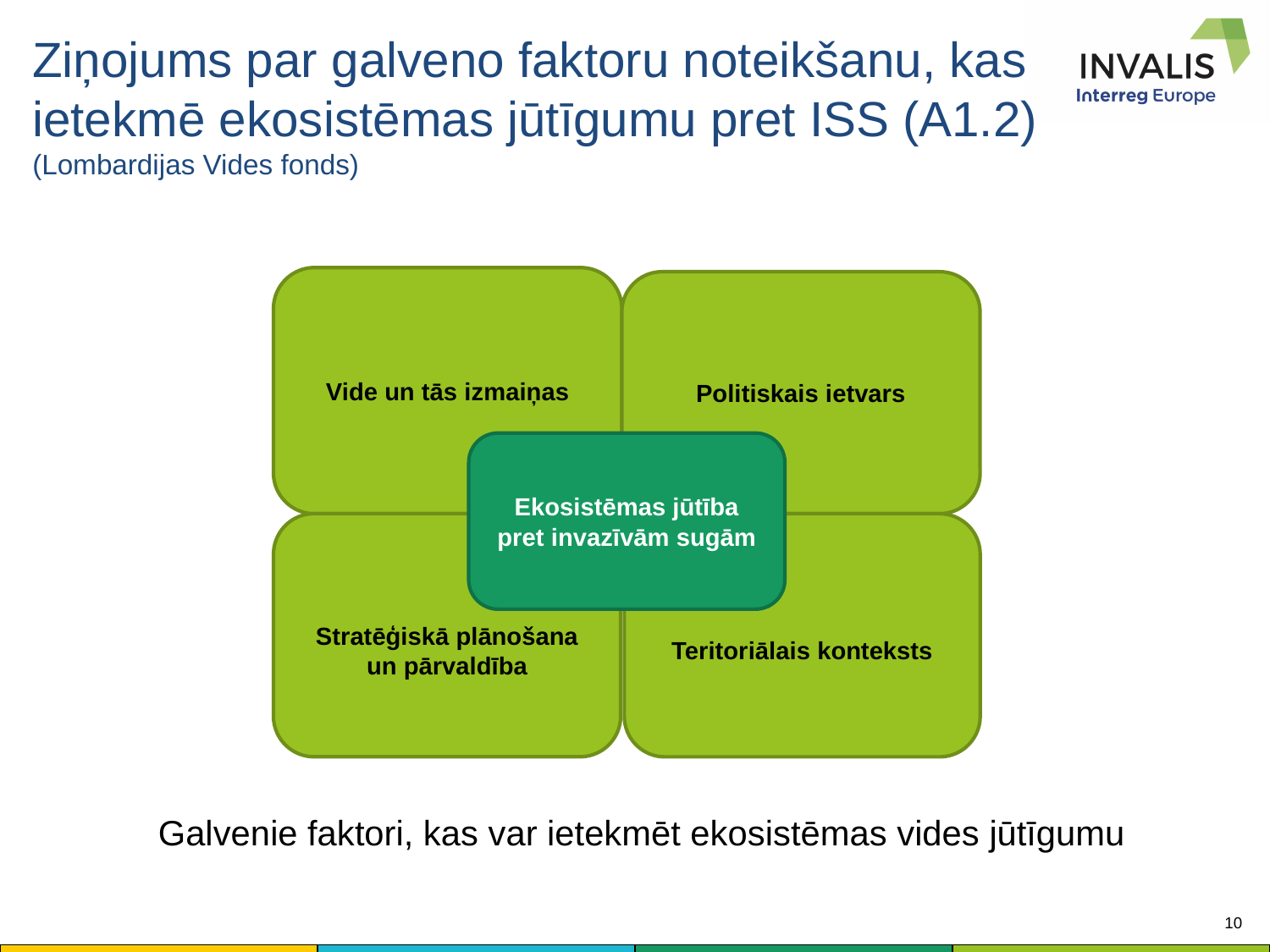

Ziņojums par galveno faktoru noteikšanu, kas ietekmē ekosistēmas jūtīgumu pret ISS (A1.2)
(Lombardijas Vides fonds)
Vide un tās izmaiņas
Politiskais ietvars
Ekosistēmas jūtība pret invazīvām sugām

Stratēģiskā plānošana un pārvaldība

Teritoriālais konteksts
# Galvenie faktori, kas var ietekmēt ekosistēmas vides jūtīgumu